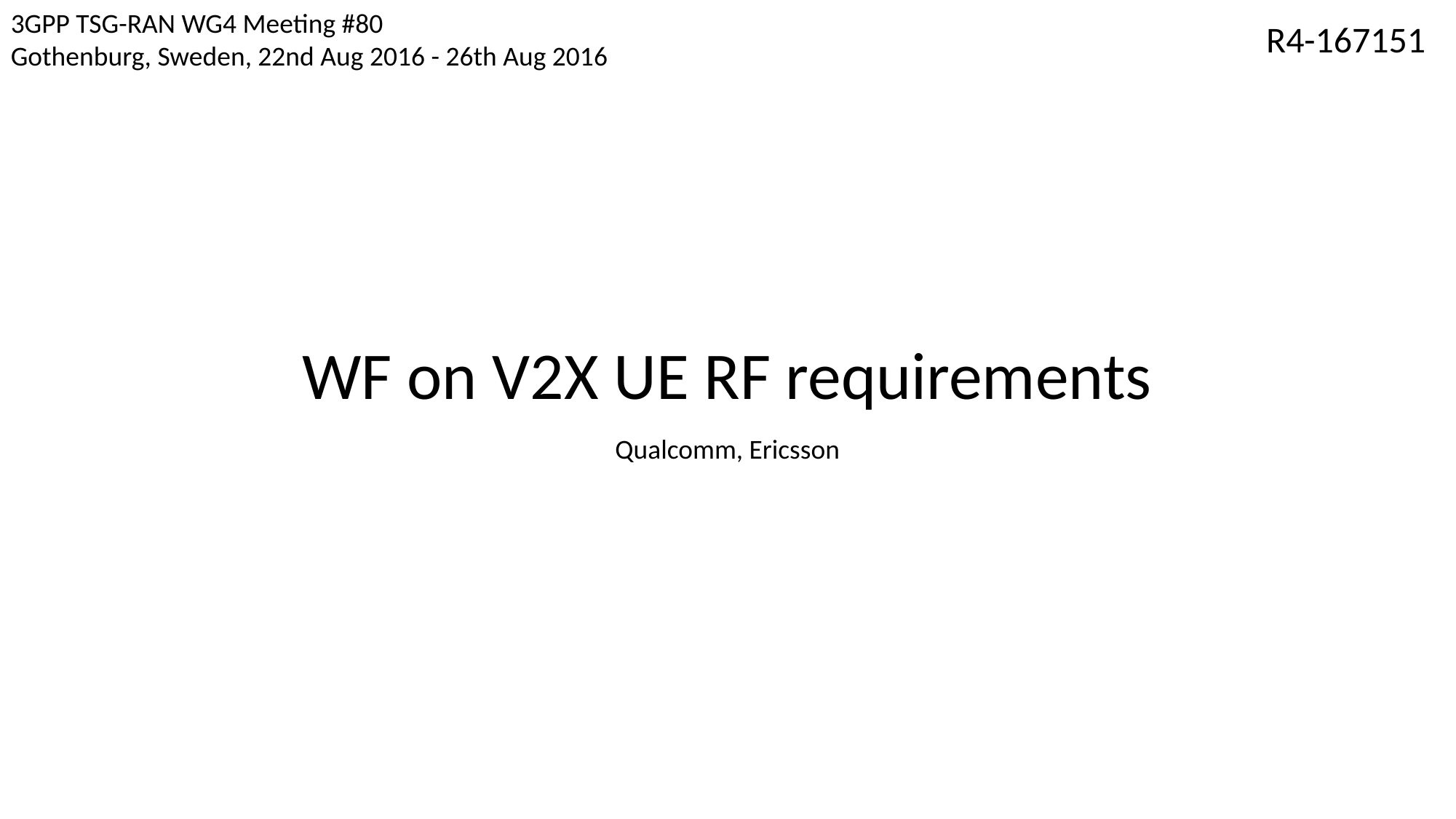

3GPP TSG-RAN WG4 Meeting #80
Gothenburg, Sweden, 22nd Aug 2016 - 26th Aug 2016
R4-167151
# WF on V2X UE RF requirements
Qualcomm, Ericsson